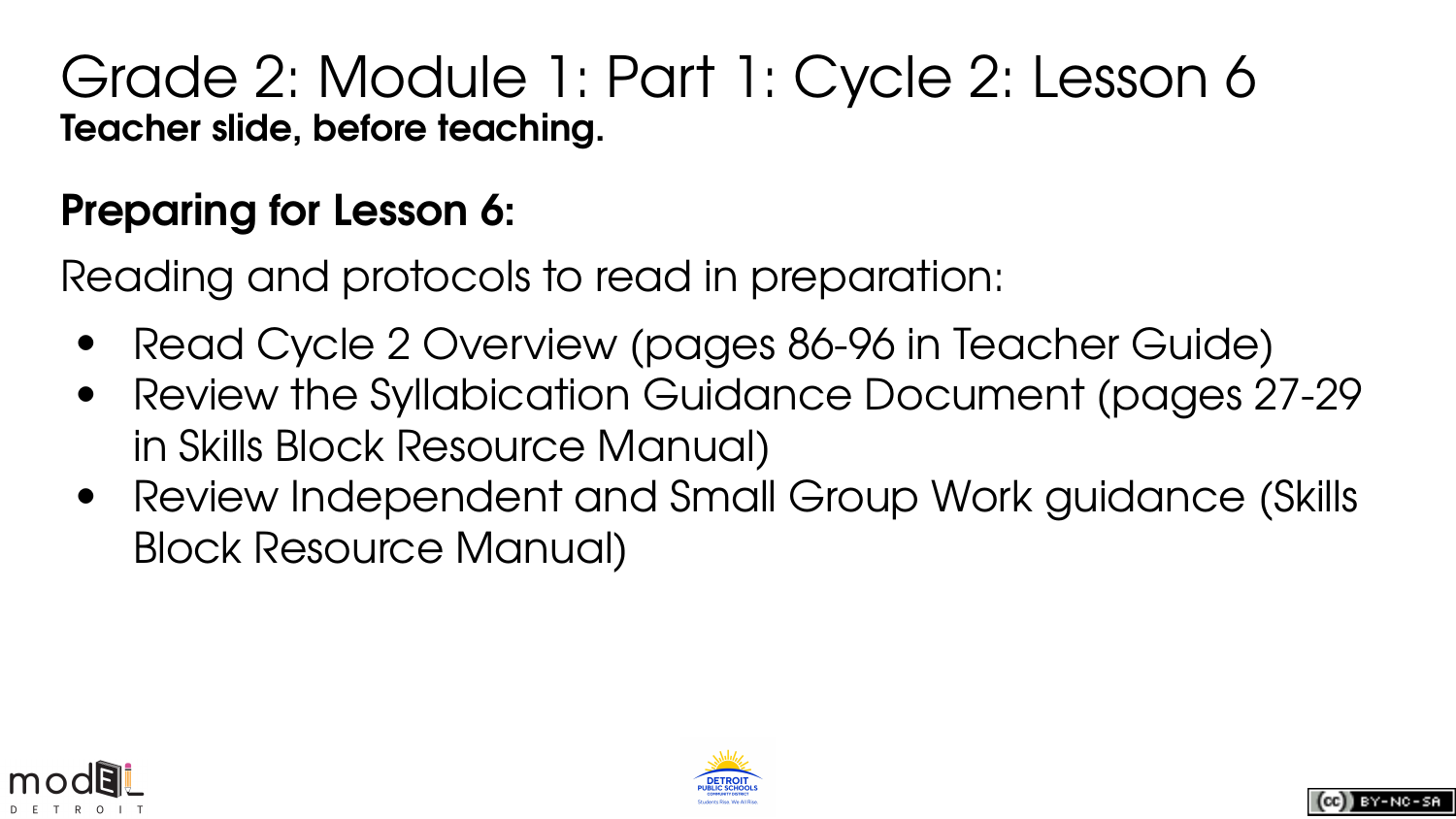

# Grade 2: Module 1: Part 1: Cycle 2: Lesson 6
Teacher slide, before teaching.
Preparing for Lesson 6:
Reading and protocols to read in preparation:
Read Cycle 2 Overview (pages 86-96 in Teacher Guide)
Review the Syllabication Guidance Document (pages 27-29 in Skills Block Resource Manual)
Review Independent and Small Group Work guidance (Skills Block Resource Manual)